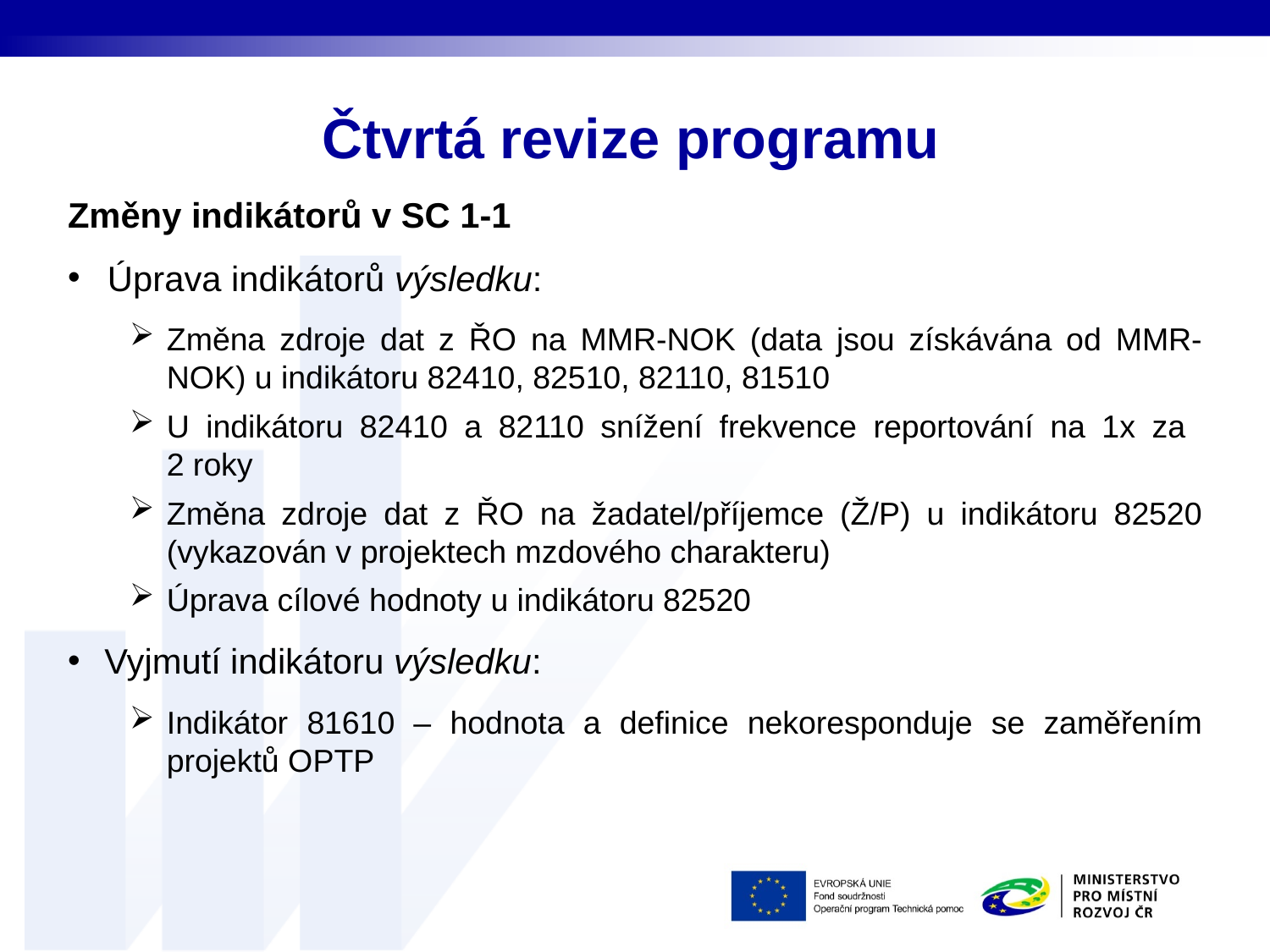

# Čtvrtá revize programu
Změny indikátorů v SC 1-1
Úprava indikátorů výsledku:
Změna zdroje dat z ŘO na MMR-NOK (data jsou získávána od MMR-NOK) u indikátoru 82410, 82510, 82110, 81510
U indikátoru 82410 a 82110 snížení frekvence reportování na 1x za
2 roky
Změna zdroje dat z ŘO na žadatel/příjemce (Ž/P) u indikátoru 82520 (vykazován v projektech mzdového charakteru)
Úprava cílové hodnoty u indikátoru 82520
Vyjmutí indikátoru výsledku:
Indikátor 81610 – hodnota a definice nekoresponduje se zaměřením projektů OPTP